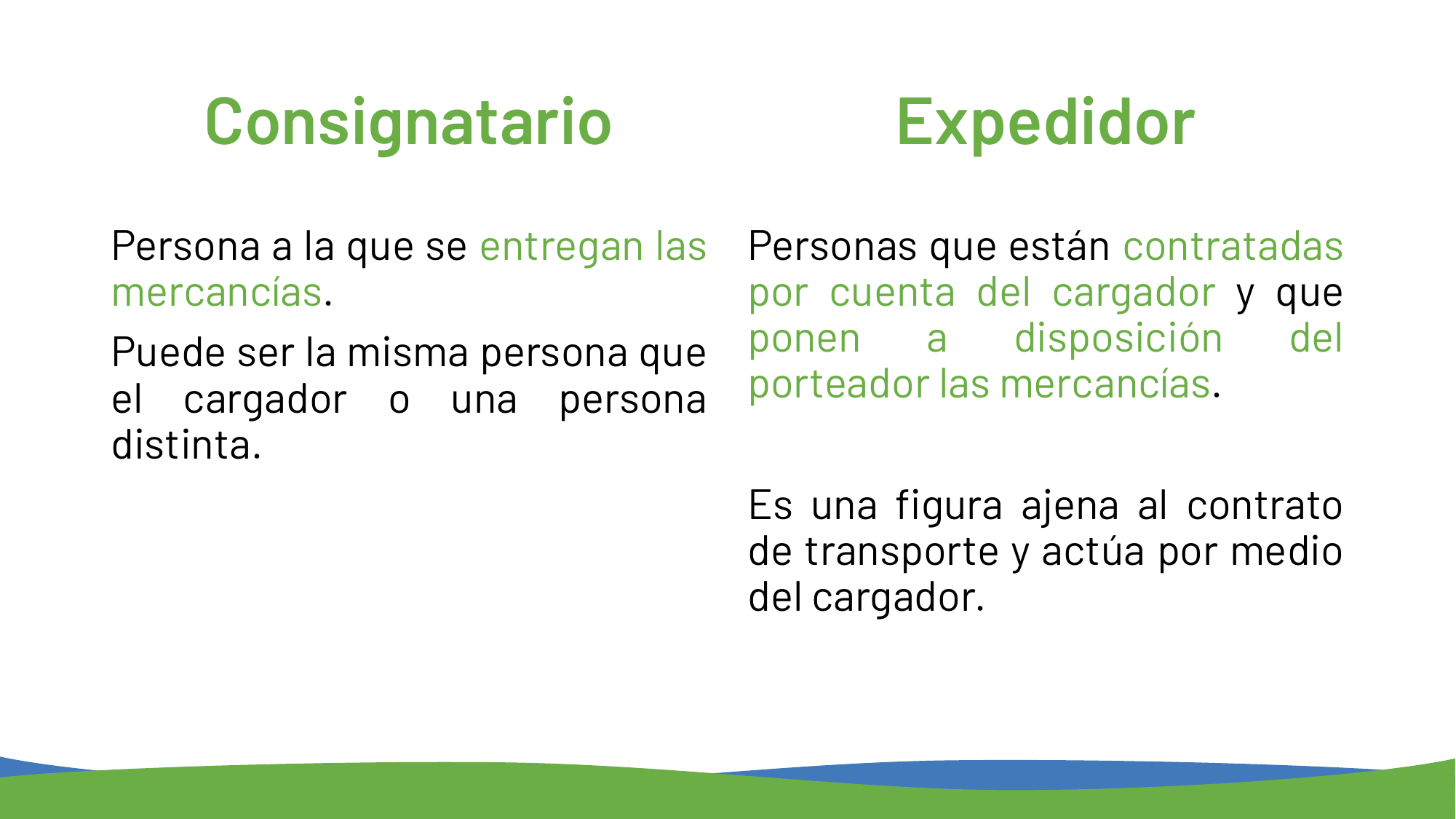

Expedidor
# Consignatario
Persona a la que se entregan las mercancías.
Puede ser la misma persona que el cargador o una persona distinta.

Personas que están contratadas por cuenta del cargador y que ponen a disposición del porteador las mercancías.

Es una figura ajena al contrato de transporte y actúa por medio del cargador.